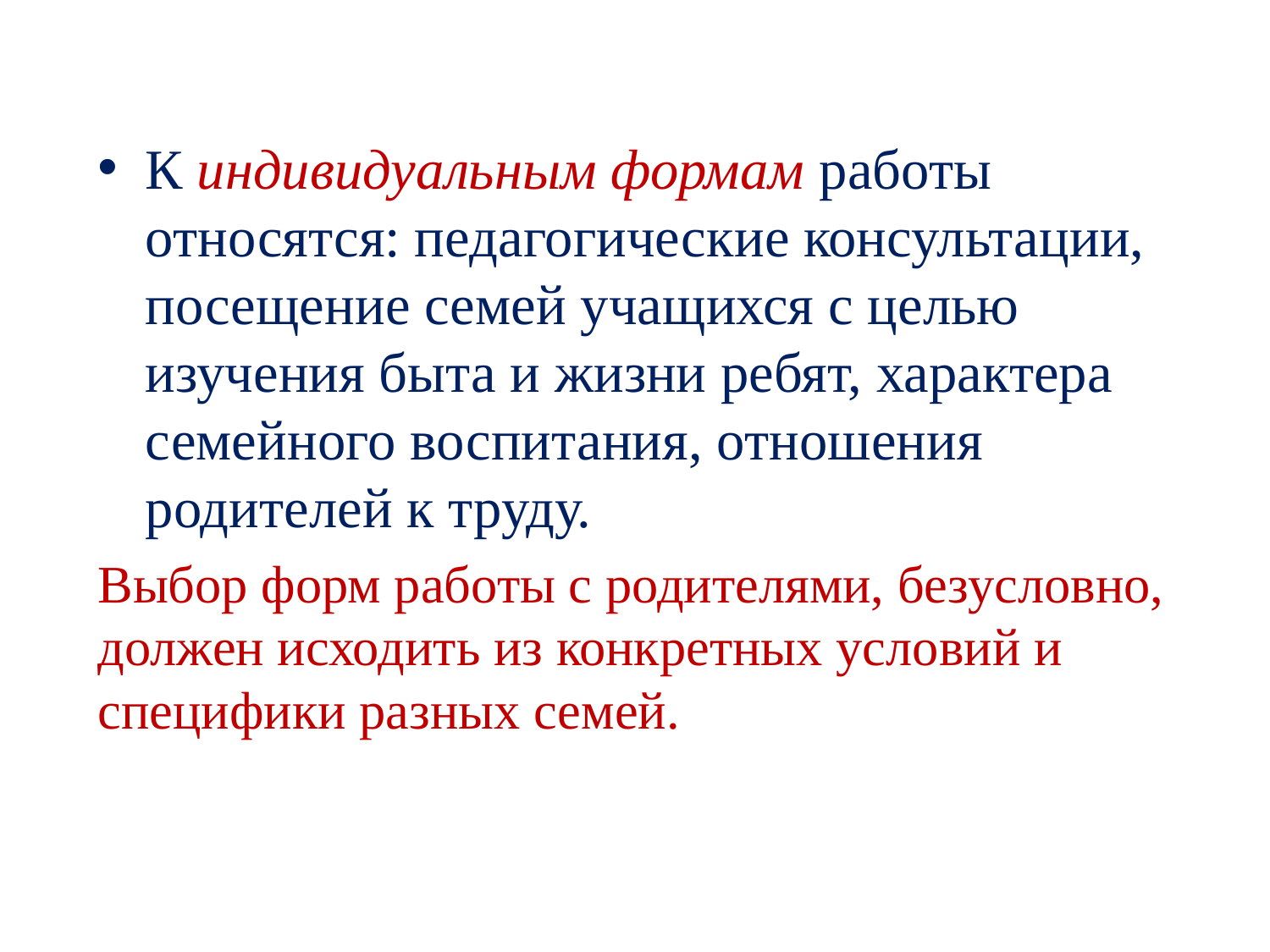

К индивидуальным формам работы относятся: педагогические консультации, посещение семей учащихся с целью изучения быта и жизни ребят, характера семейного воспитания, отношения родителей к труду.
Выбор форм работы с родителями, безусловно, должен исходить из конкретных условий и специфики разных семей.